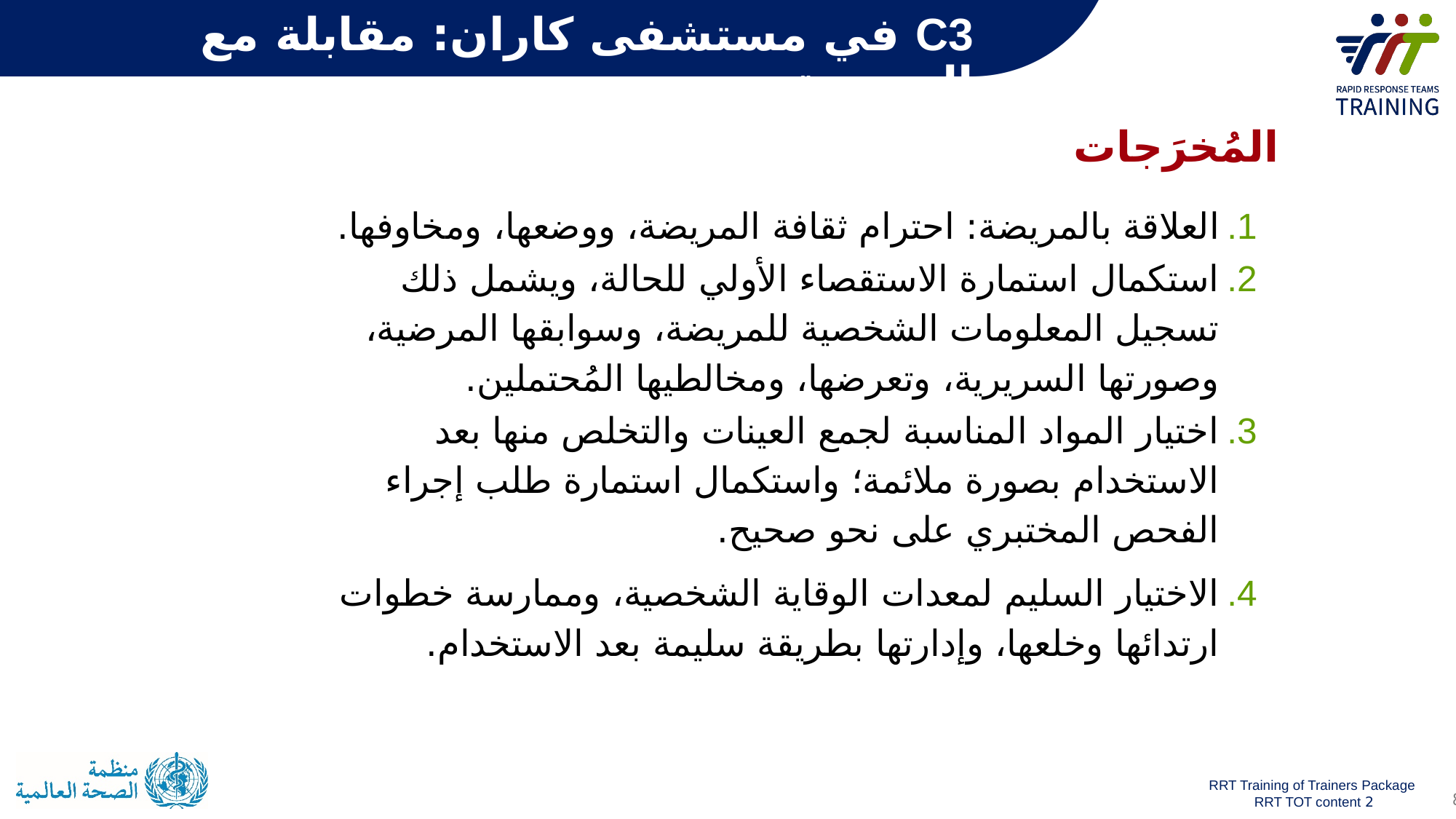

C3 في مستشفى كاران: مقابلة مع المريضة
المُخرَجات
العلاقة بالمريضة: احترام ثقافة المريضة، ووضعها، ومخاوفها.
استكمال استمارة الاستقصاء الأولي للحالة، ويشمل ذلك تسجيل المعلومات الشخصية للمريضة، وسوابقها المرضية، وصورتها السريرية، وتعرضها، ومخالطيها المُحتملين.
اختيار المواد المناسبة لجمع العينات والتخلص منها بعد الاستخدام بصورة ملائمة؛ واستكمال استمارة طلب إجراء الفحص المختبري على نحو صحيح.
الاختيار السليم لمعدات الوقاية الشخصية، وممارسة خطوات ارتدائها وخلعها، وإدارتها بطريقة سليمة بعد الاستخدام.